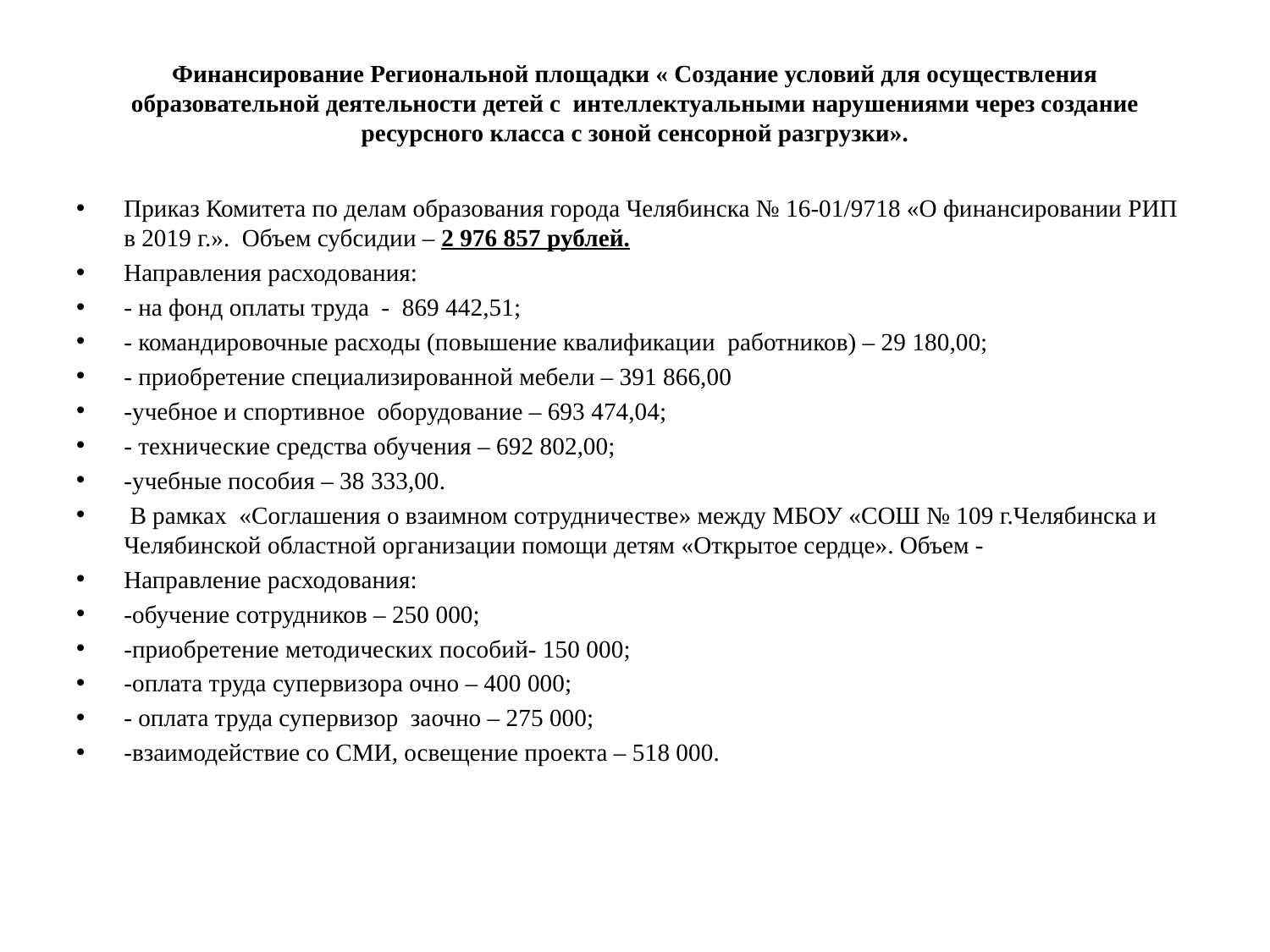

# Финансирование Региональной площадки « Создание условий для осуществления образовательной деятельности детей с  интеллектуальными нарушениями через создание ресурсного класса с зоной сенсорной разгрузки».
Приказ Комитета по делам образования города Челябинска № 16-01/9718 «О финансировании РИП в 2019 г.».  Объем субсидии – 2 976 857 рублей.
Направления расходования:
- на фонд оплаты труда  -  869 442,51;
- командировочные расходы (повышение квалификации  работников) – 29 180,00;
- приобретение специализированной мебели – 391 866,00
-учебное и спортивное  оборудование – 693 474,04;
- технические средства обучения – 692 802,00;
-учебные пособия – 38 333,00.
 В рамках  «Соглашения о взаимном сотрудничестве» между МБОУ «СОШ № 109 г.Челябинска и Челябинской областной организации помощи детям «Открытое сердце». Объем -
Направление расходования:
-обучение сотрудников – 250 000;
-приобретение методических пособий- 150 000;
-оплата труда супервизора очно – 400 000;
- оплата труда супервизор  заочно – 275 000;
-взаимодействие со СМИ, освещение проекта – 518 000.